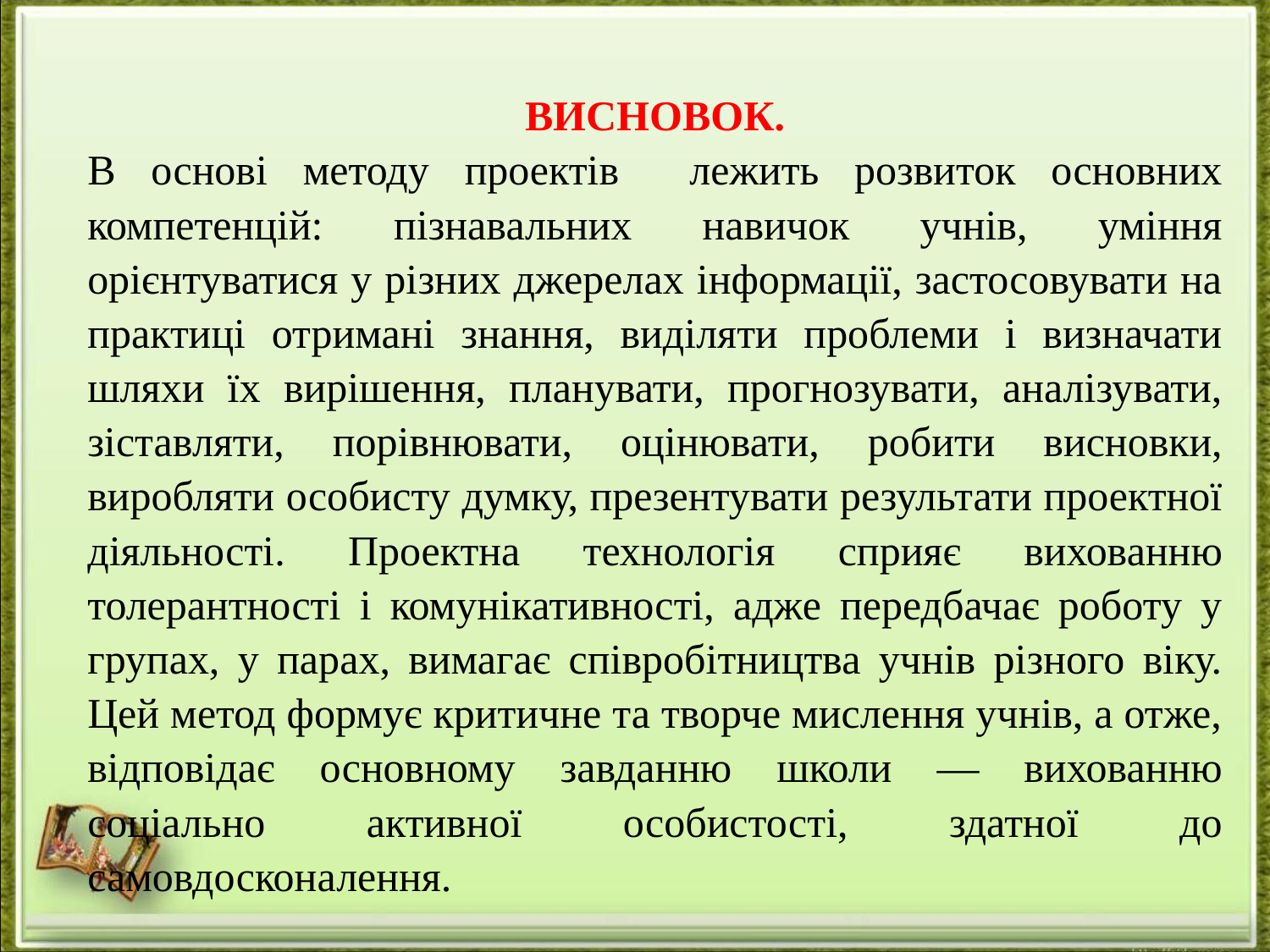

ВИСНОВОК.
В основі методу проектів  лежить розвиток основних компетенцій: пізнавальних навичок учнів, уміння орієнтуватися у різних джерелах інформації, застосовувати на практиці отримані знання, виділяти проблеми і визначати шляхи їх вирішення, планувати, прогнозувати, аналізувати, зіставляти, порівнювати, оцінювати, робити висновки, виробляти особисту думку, презентувати результати проектної діяльності. Проектна технологія сприяє вихованню толерантності і комунікативності, адже передбачає роботу у групах, у парах, вимагає співробітництва учнів різного віку. Цей метод формує критичне та творче мислення учнів, а отже, відповідає основному завданню школи — вихованню соціально активної особистості, здатної до самовдосконалення.